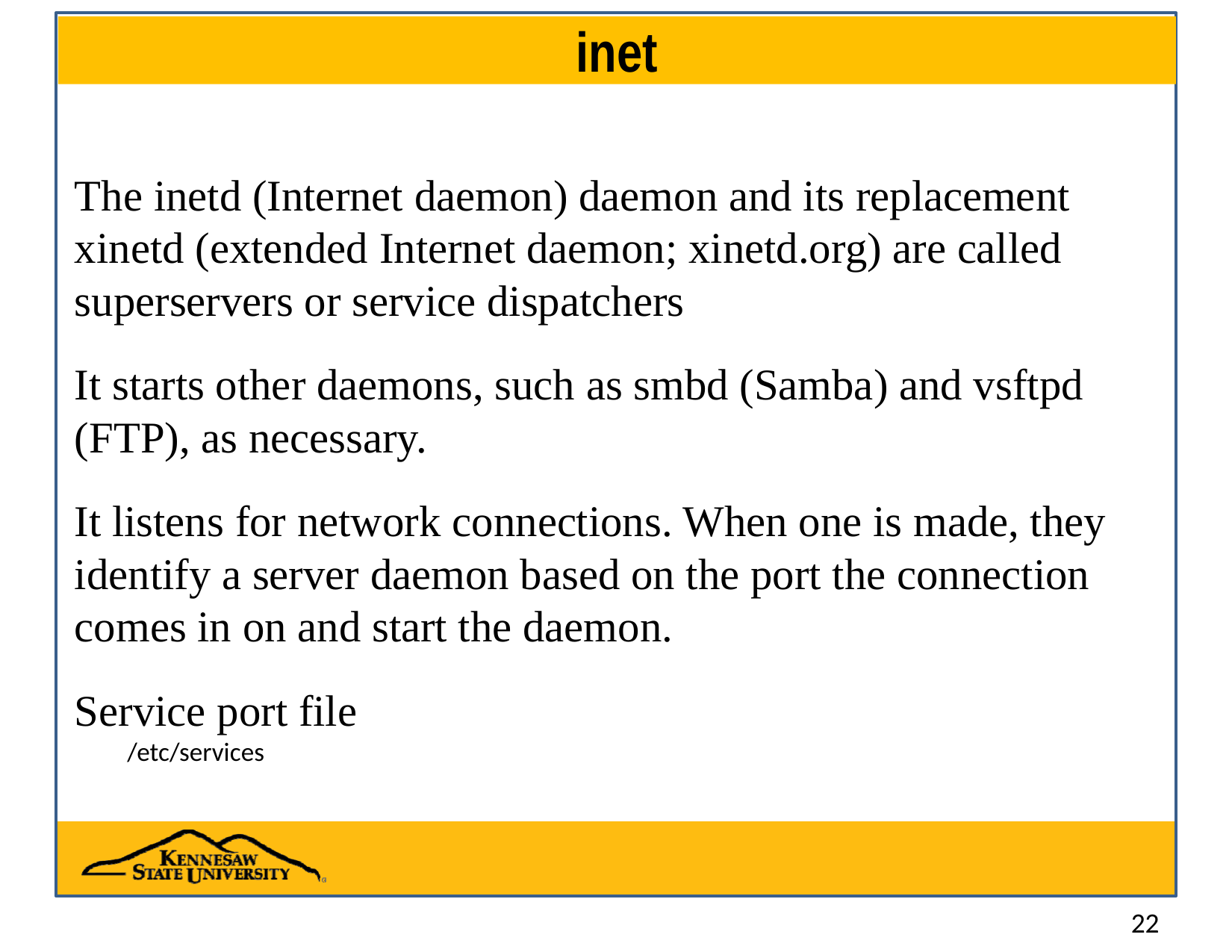

# inet
The inetd (Internet daemon) daemon and its replacement xinetd (extended Internet daemon; xinetd.org) are called superservers or service dispatchers

It starts other daemons, such as smbd (Samba) and vsftpd (FTP), as necessary.

It listens for network connections. When one is made, they identify a server daemon based on the port the connection comes in on and start the daemon.

Service port file
/etc/services